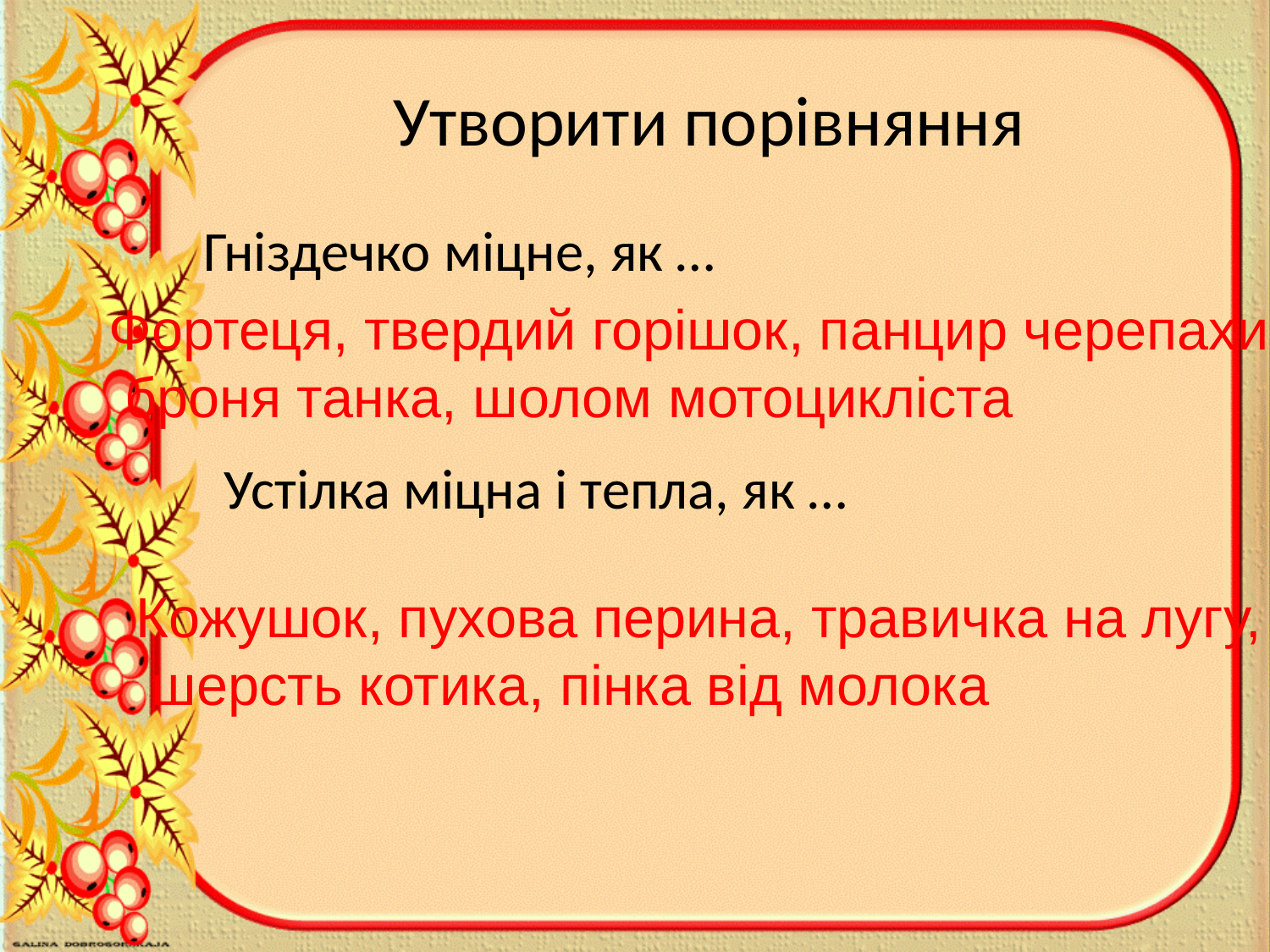

Утворити порівняння
Гніздечко міцне, як …
Фортеця, твердий горішок, панцир черепахи,
 броня танка, шолом мотоцикліста
Устілка міцна і тепла, як …
Кожушок, пухова перина, травичка на лугу,
 шерсть котика, пінка від молока